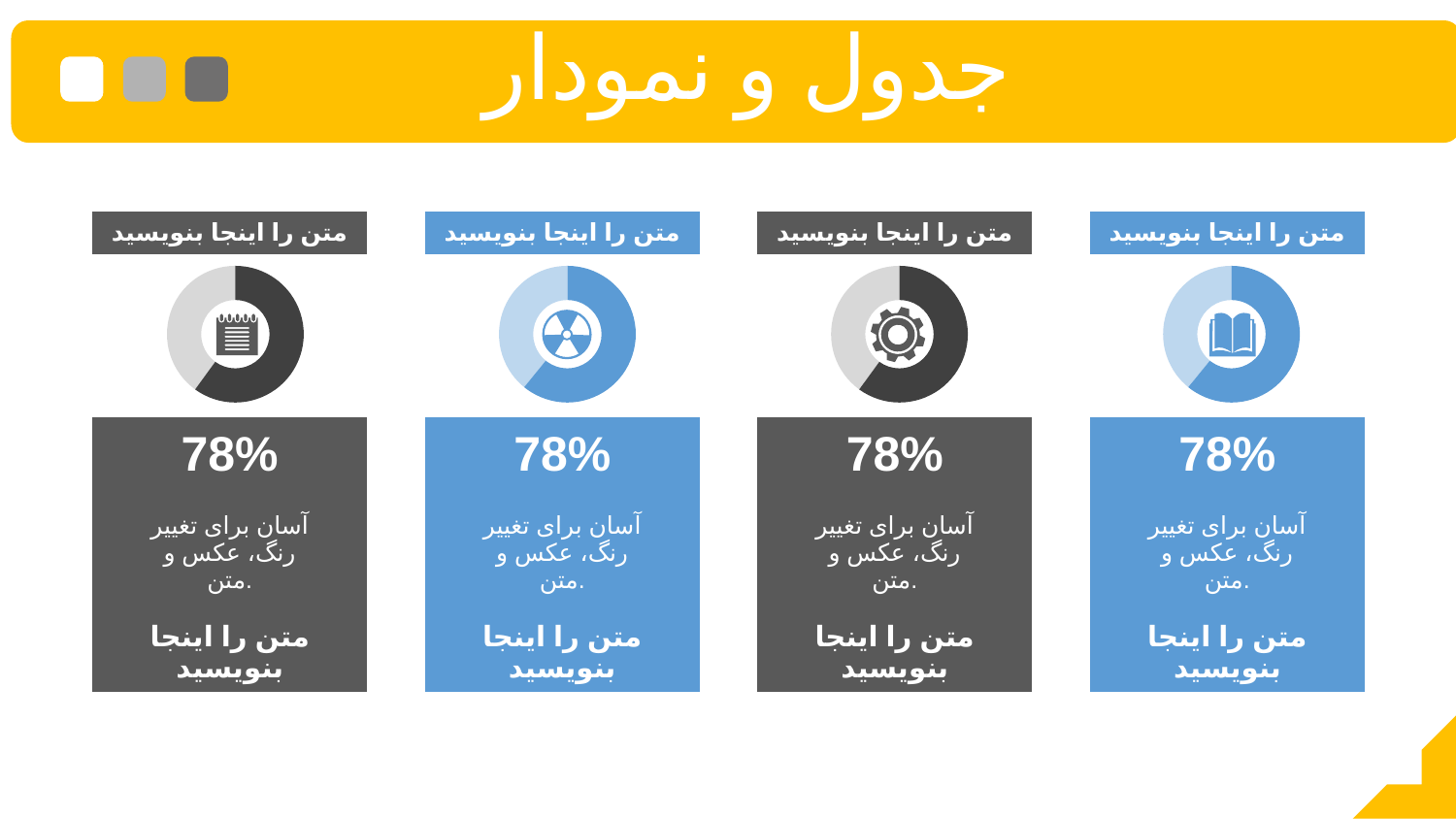

جدول و نمودار
| متن را اینجا بنویسید |  |  |
| --- | --- | --- |
|  |  |  |
|  | 78% |  |
|  | آسان برای تغییر رنگ، عکس و متن. |  |
| متن را اینجا بنویسید |  |  |
| متن را اینجا بنویسید |  |  |
| --- | --- | --- |
|  |  |  |
|  | 78% |  |
|  | آسان برای تغییر رنگ، عکس و متن. |  |
| متن را اینجا بنویسید |  |  |
| متن را اینجا بنویسید |  |  |
| --- | --- | --- |
|  |  |  |
|  | 78% |  |
|  | آسان برای تغییر رنگ، عکس و متن. |  |
| متن را اینجا بنویسید |  |  |
| متن را اینجا بنویسید |  |  |
| --- | --- | --- |
|  |  |  |
|  | 78% |  |
|  | آسان برای تغییر رنگ، عکس و متن. |  |
| متن را اینجا بنویسید |  |  |

### Chart

| Category |  |
|---|---|

### Chart

| Category |  |
|---|---|

### Chart

| Category |  |
|---|---|

### Chart

| Category |  |
|---|---|